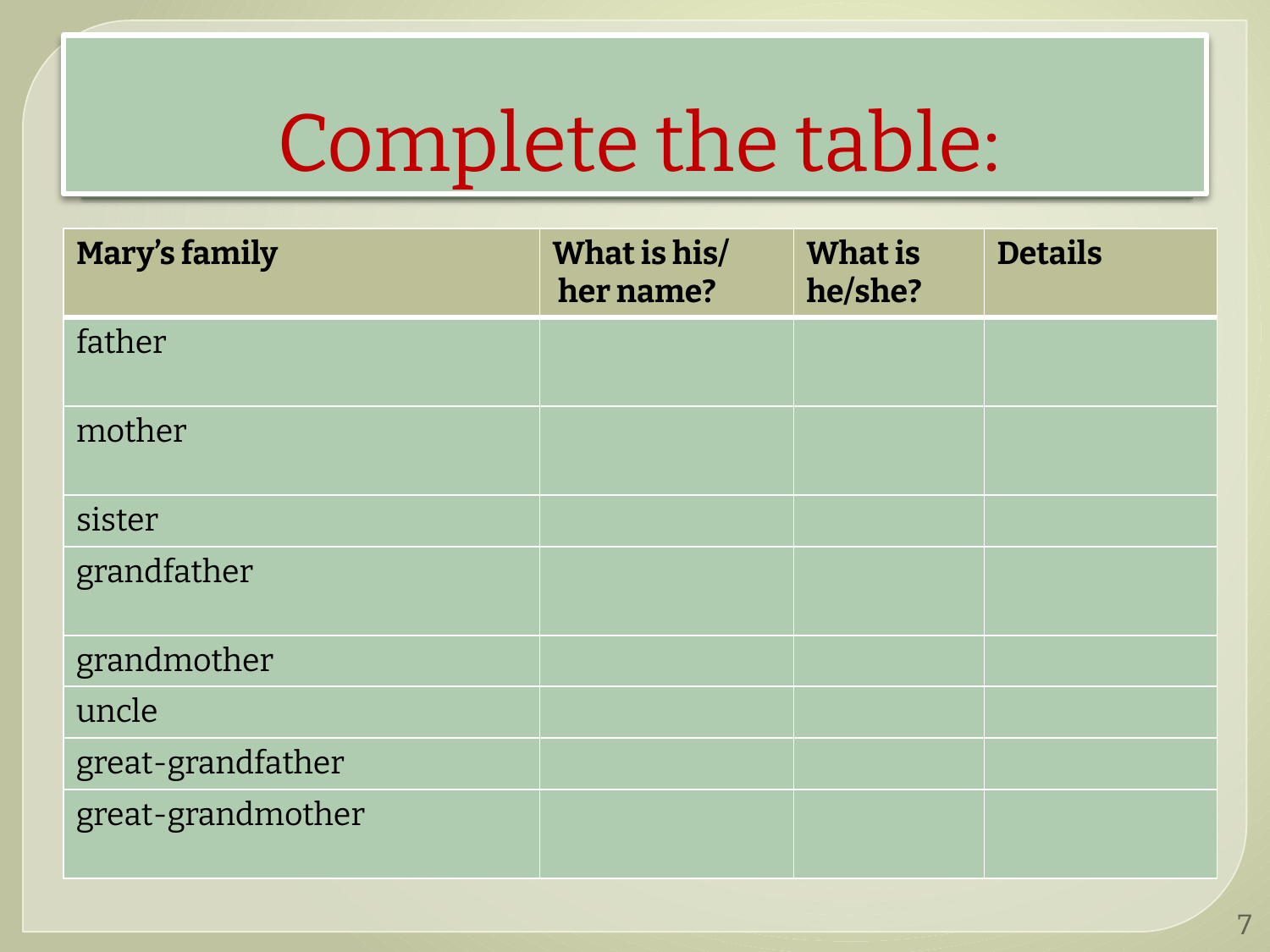

# Complete the table:
| Mary’s family | What is his/ her name? | What is he/she? | Details |
| --- | --- | --- | --- |
| father |  |  |  |
| mother |  |  |  |
| sister |  |  |  |
| grandfather |  |  |  |
| grandmother |  |  |  |
| uncle |  |  |  |
| great-grandfather |  |  |  |
| great-grandmother |  |  |  |
7